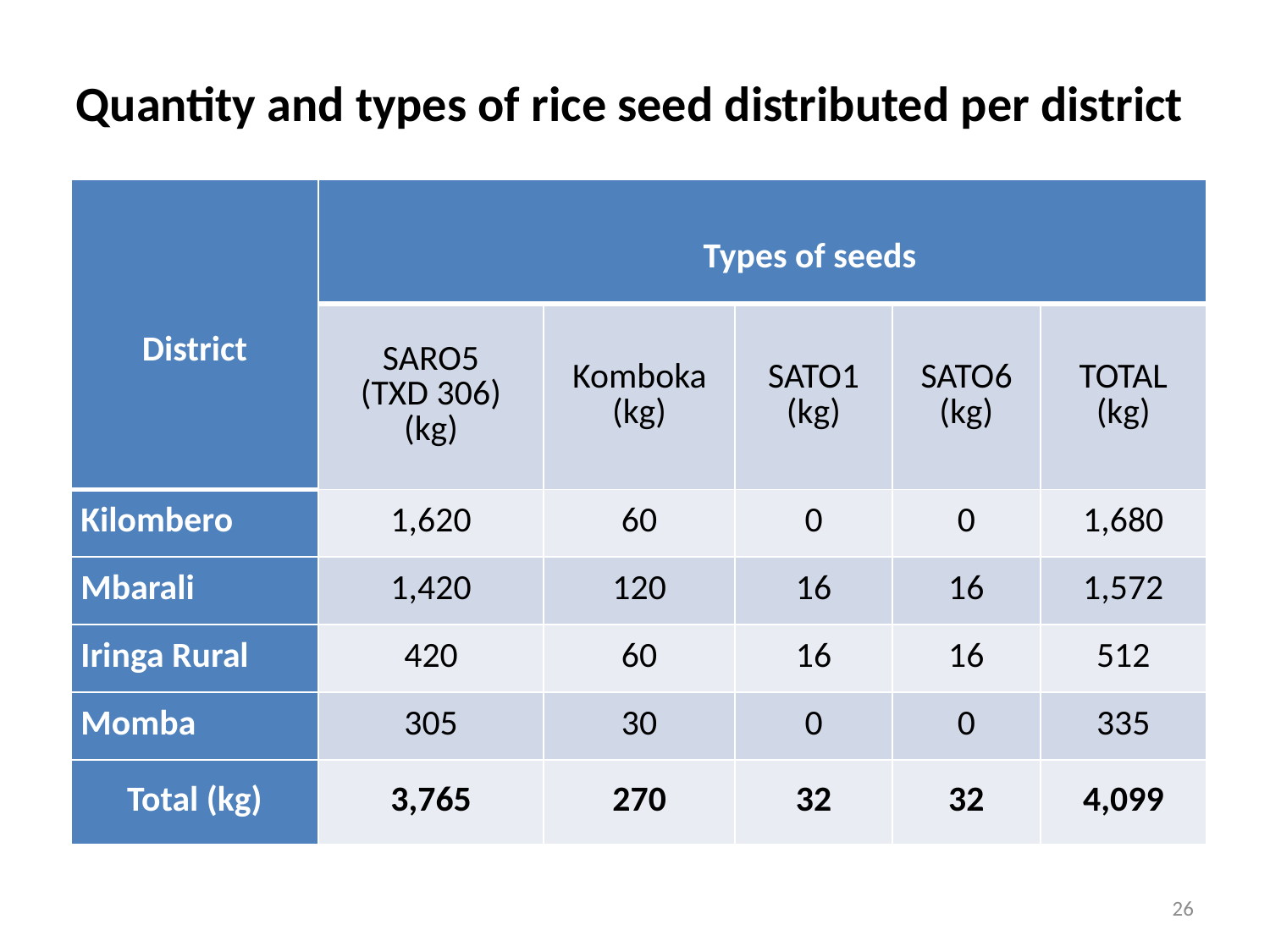

Quantity and types of rice seed distributed per district
| District | Types of seeds |  |  |  |  |
| --- | --- | --- | --- | --- | --- |
|  | SARO5 (TXD 306) (kg) | Komboka (kg) | SATO1 (kg) | SATO6 (kg) | TOTAL (kg) |
| Kilombero | 1,620 | 60 | 0 | 0 | 1,680 |
| Mbarali | 1,420 | 120 | 16 | 16 | 1,572 |
| Iringa Rural | 420 | 60 | 16 | 16 | 512 |
| Momba | 305 | 30 | 0 | 0 | 335 |
| Total (kg) | 3,765 | 270 | 32 | 32 | 4,099 |
26